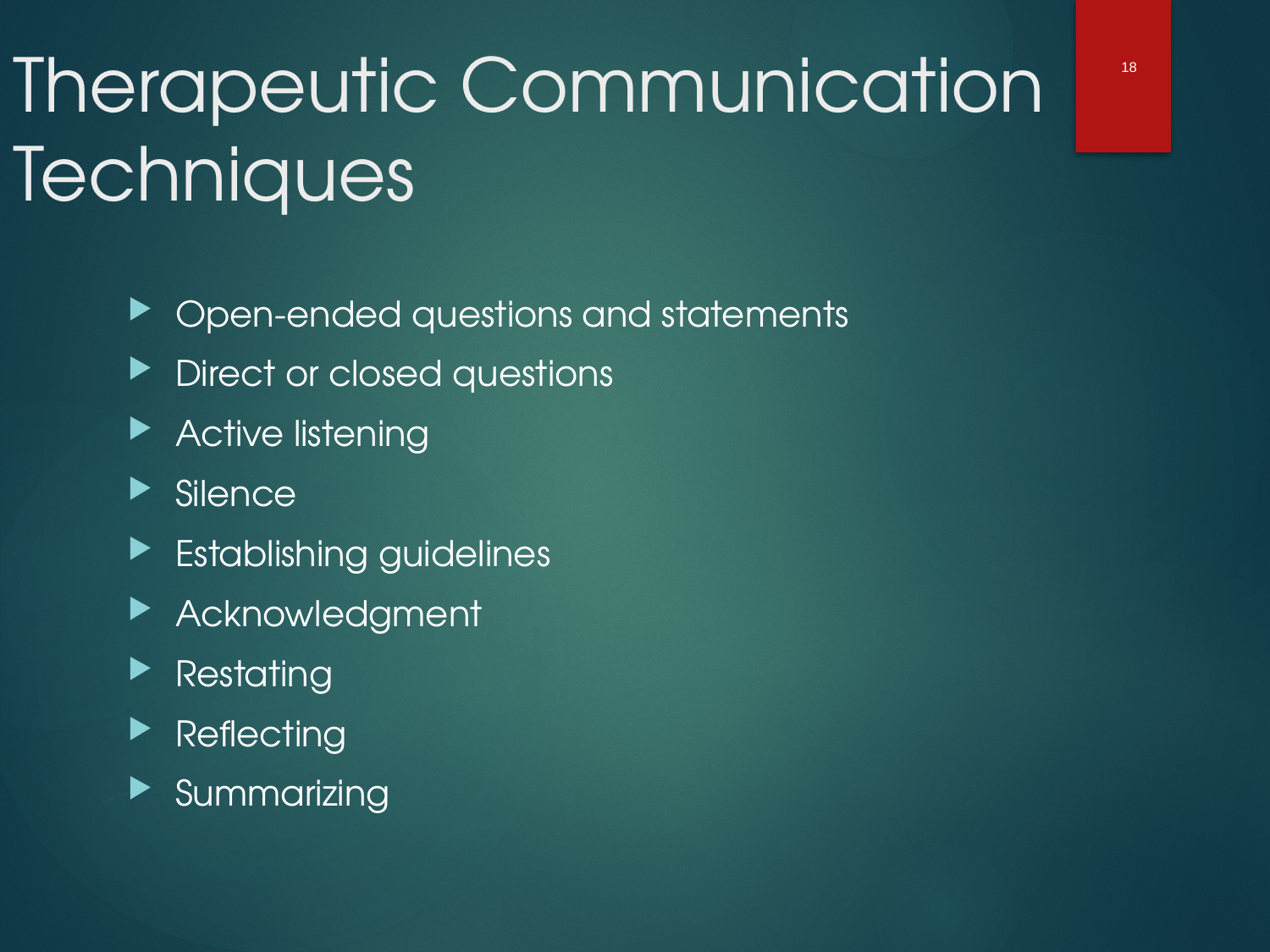

# Therapeutic Communication Techniques
 18

Open-ended questions and statements
Direct or closed questions
Active listening
Silence
Establishing guidelines
Acknowledgment
Restating
Reflecting
Summarizing